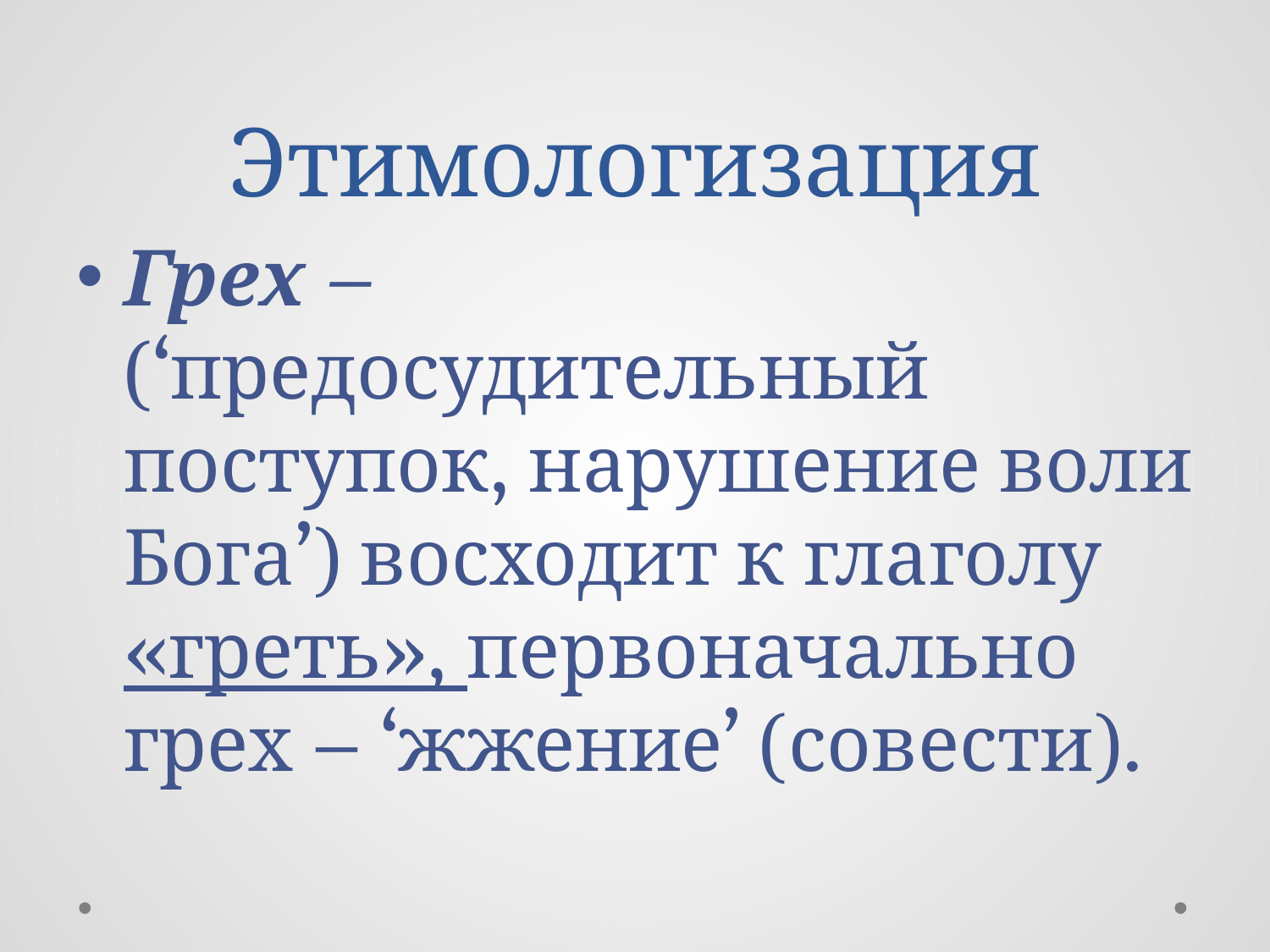

# Этимологизация
Грех – (‘предосудительный поступок, нарушение воли Бога’) восходит к глаголу «греть», первоначально грех – ‘жжение’ (совести).